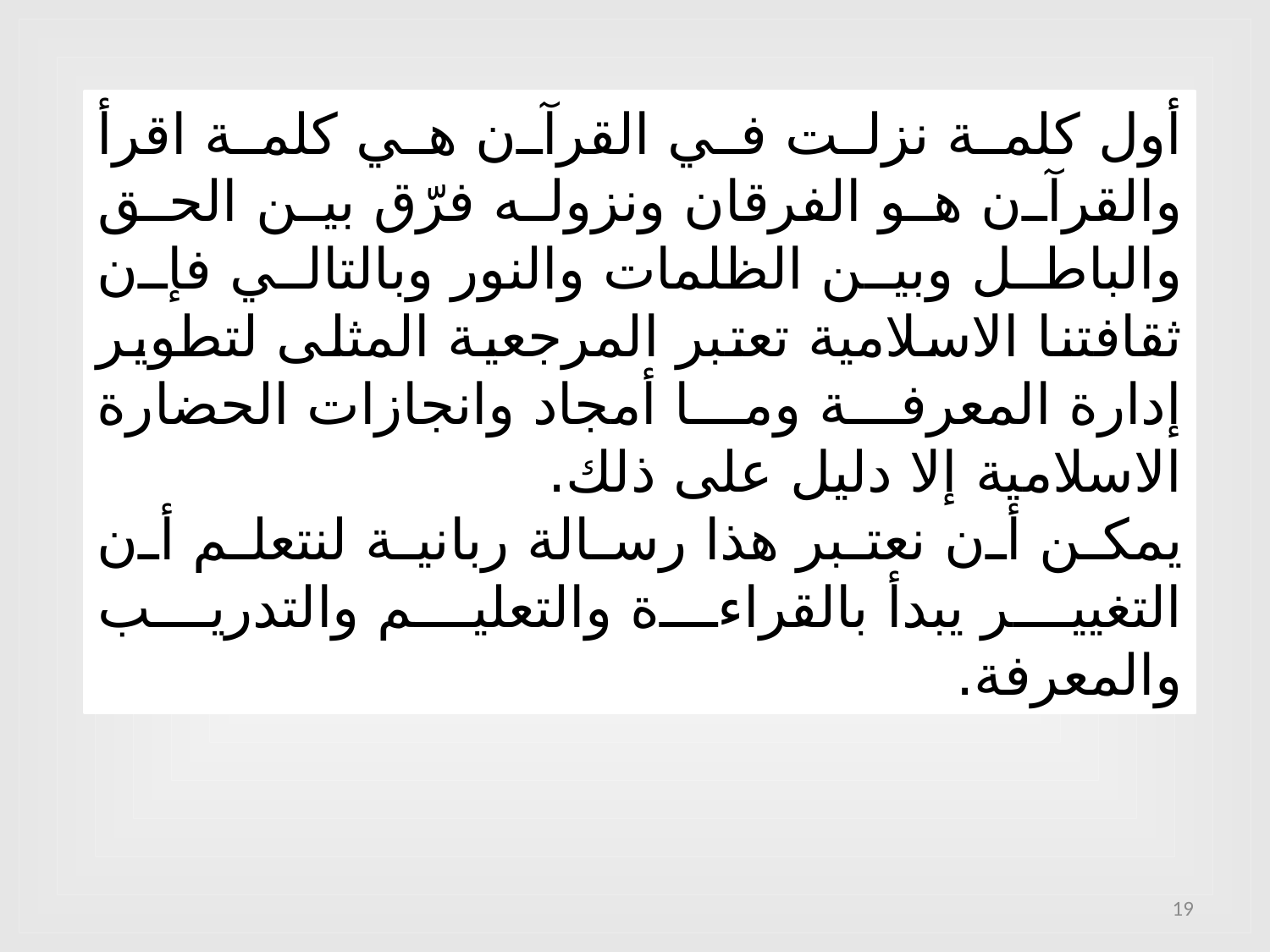

أول كلمة نزلت في القرآن هي كلمة اقرأ والقرآن هو الفرقان ونزوله فرّق بين الحق والباطل وبين الظلمات والنور وبالتالي فإن ثقافتنا الاسلامية تعتبر المرجعية المثلى لتطوير إدارة المعرفة وما أمجاد وانجازات الحضارة الاسلامية إلا دليل على ذلك.
يمكن أن نعتبر هذا رسالة ربانية لنتعلم أن التغيير يبدأ بالقراءة والتعليم والتدريب والمعرفة.
19